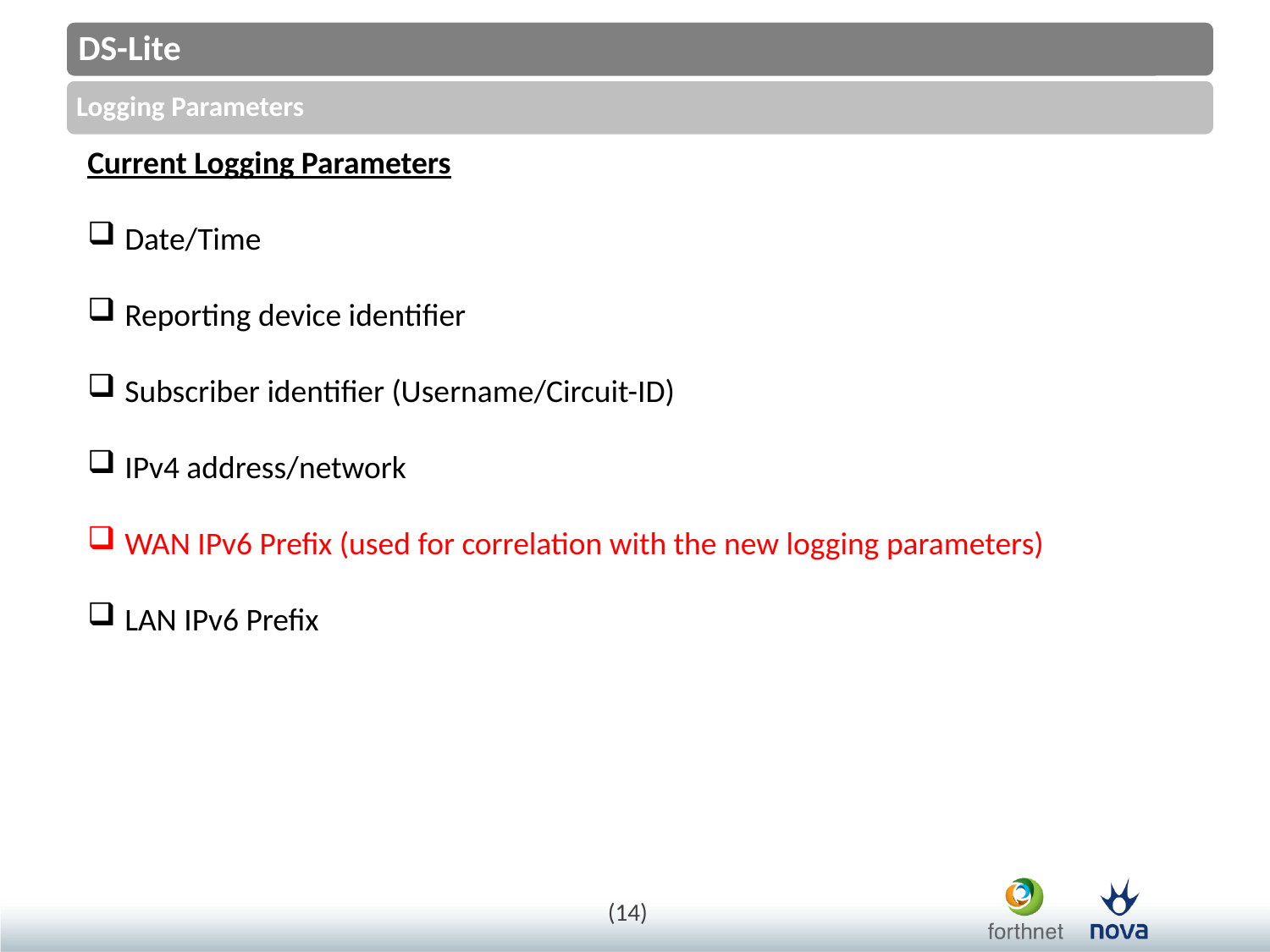

DS-Lite
Logging Parameters
Current Logging Parameters

 Date/Time

 Reporting device identifier

 Subscriber identifier (Username/Circuit-ID)

 IPv4 address/network

 WAN IPv6 Prefix (used for correlation with the new logging parameters)

 LAN IPv6 Prefix
(14)